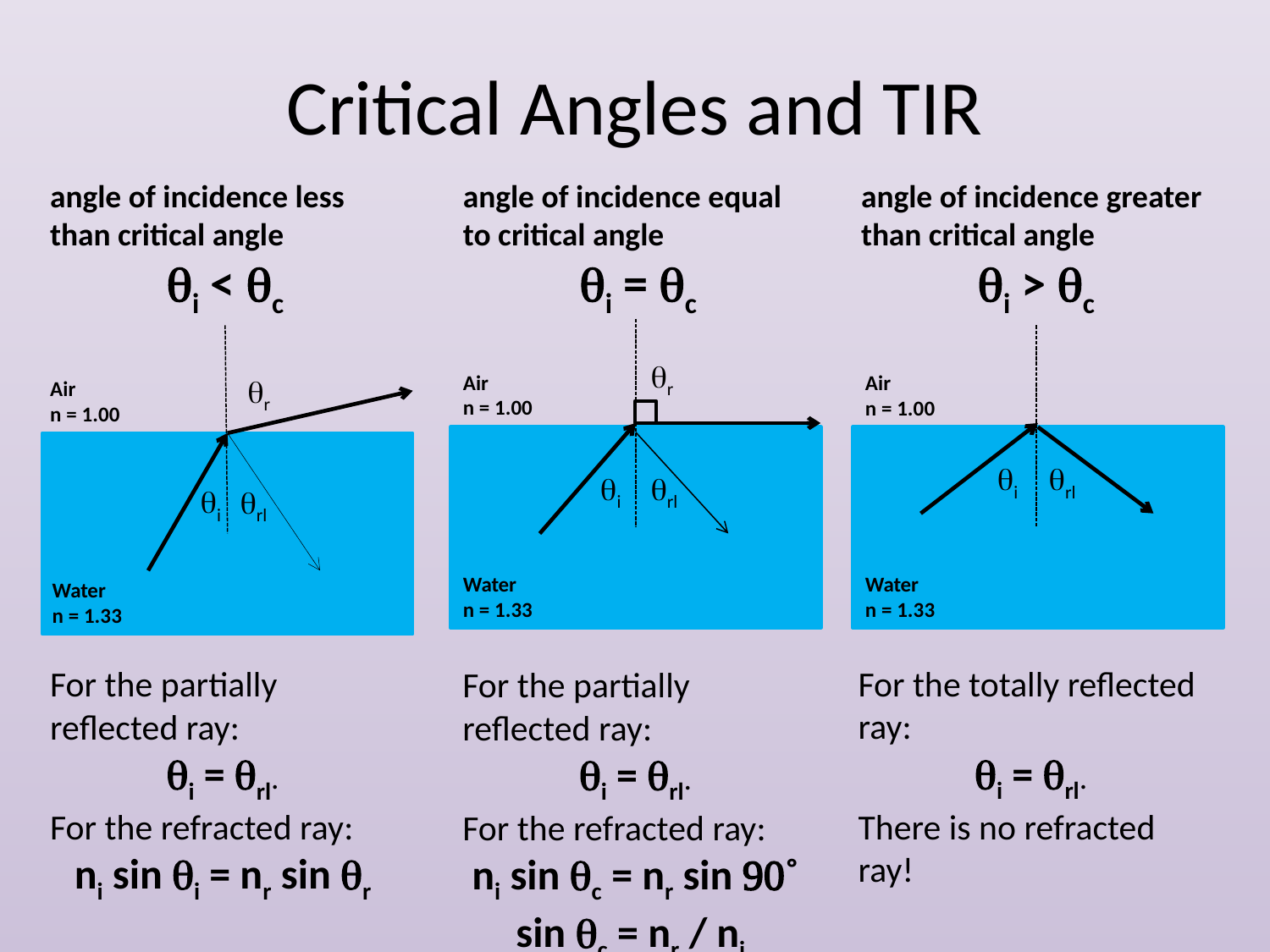

# Critical Angles and TIR
angle of incidence less than critical angle
θi < θc
angle of incidence equal to critical angle
θi = θc
angle of incidence greater than critical angle
θi > θc
θr
Air
n = 1.00
Air
n = 1.00
θr
Air
n = 1.00

θi
θrl
θi
θrl
θi
θrl
Water
n = 1.33
Water
n = 1.33
Water
n = 1.33
For the partially reflected ray:
θi = θrl.
For the refracted ray:
ni sin θi = nr sin θr
For the totally reflected ray:
θi = θrl.
There is no refracted ray!
For the partially reflected ray:
θi = θrl.
For the refracted ray:
ni sin θc = nr sin 90˚
sin θc = nr / ni